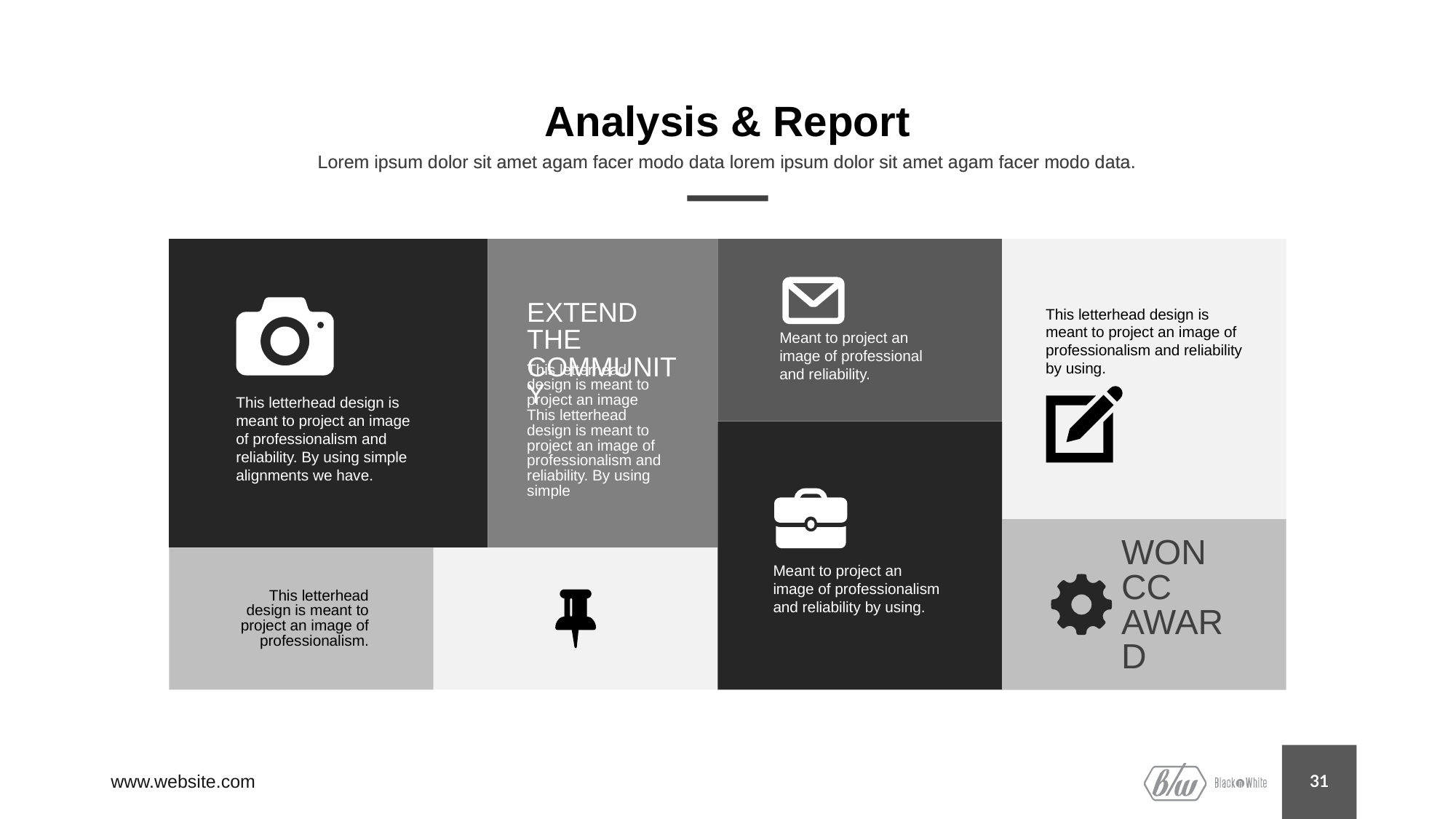

# Analysis & Report

Lorem ipsum dolor sit amet agam facer modo data lorem ipsum dolor sit amet agam facer modo data.

Meant to project an image of professional and reliability.
This letterhead design is meant to project an image of professionalism and reliability by using.

This letterhead design is meant to project an image of professionalism and reliability. By using simple alignments we have.
EXTEND THE COMMUNITY
This letterhead design is meant to project an image
This letterhead design is meant to project an image of professionalism and reliability. By using simple

Meant to project an image of professionalism and reliability by using.

WON CC AWARD

This letterhead design is meant to project an image of professionalism.

www.website.com